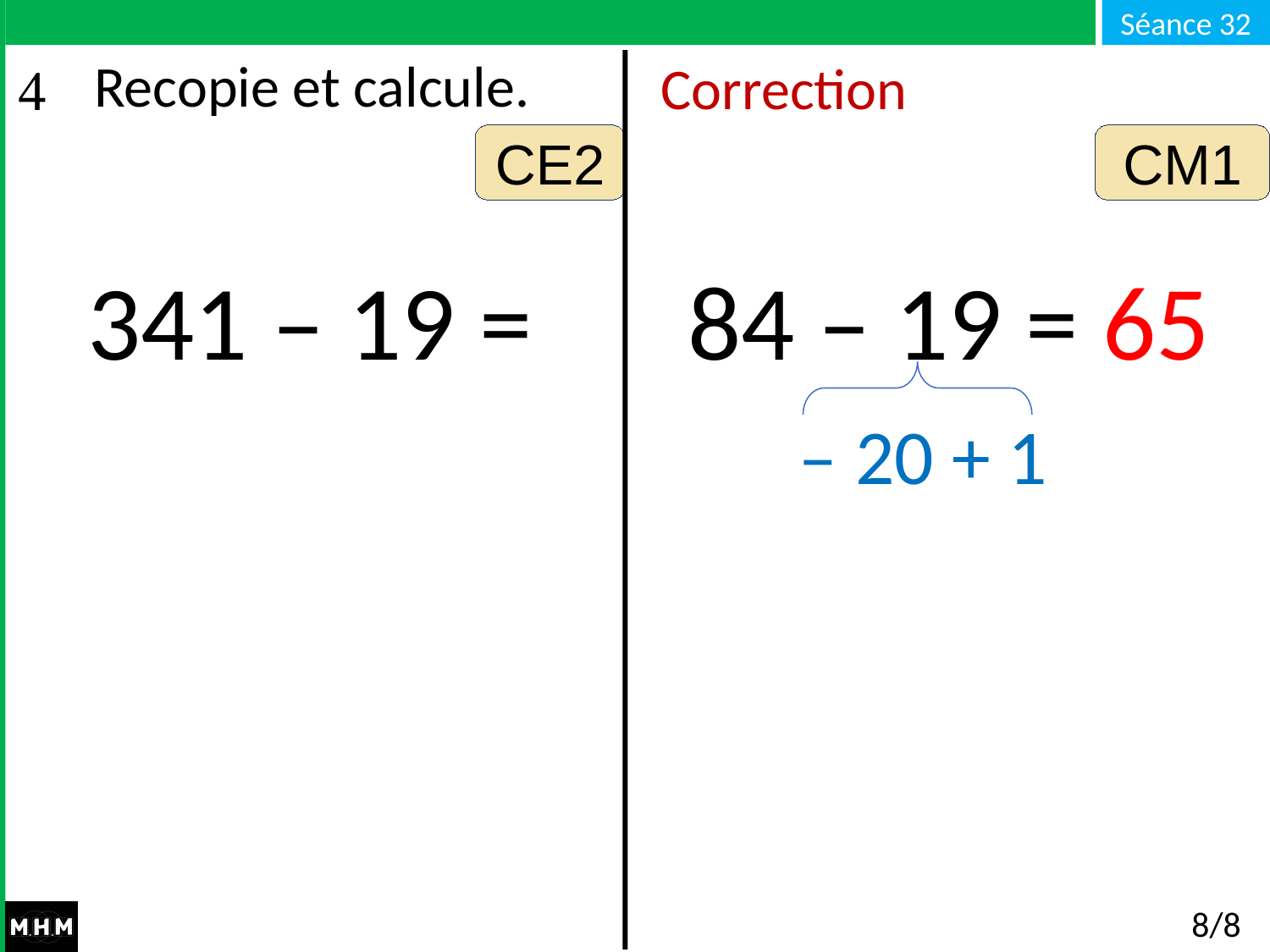

# Recopie et calcule.
Correction
CE2
CM1
341 – 19 =
84 – 19 = 65

– 20 + 1
8/8